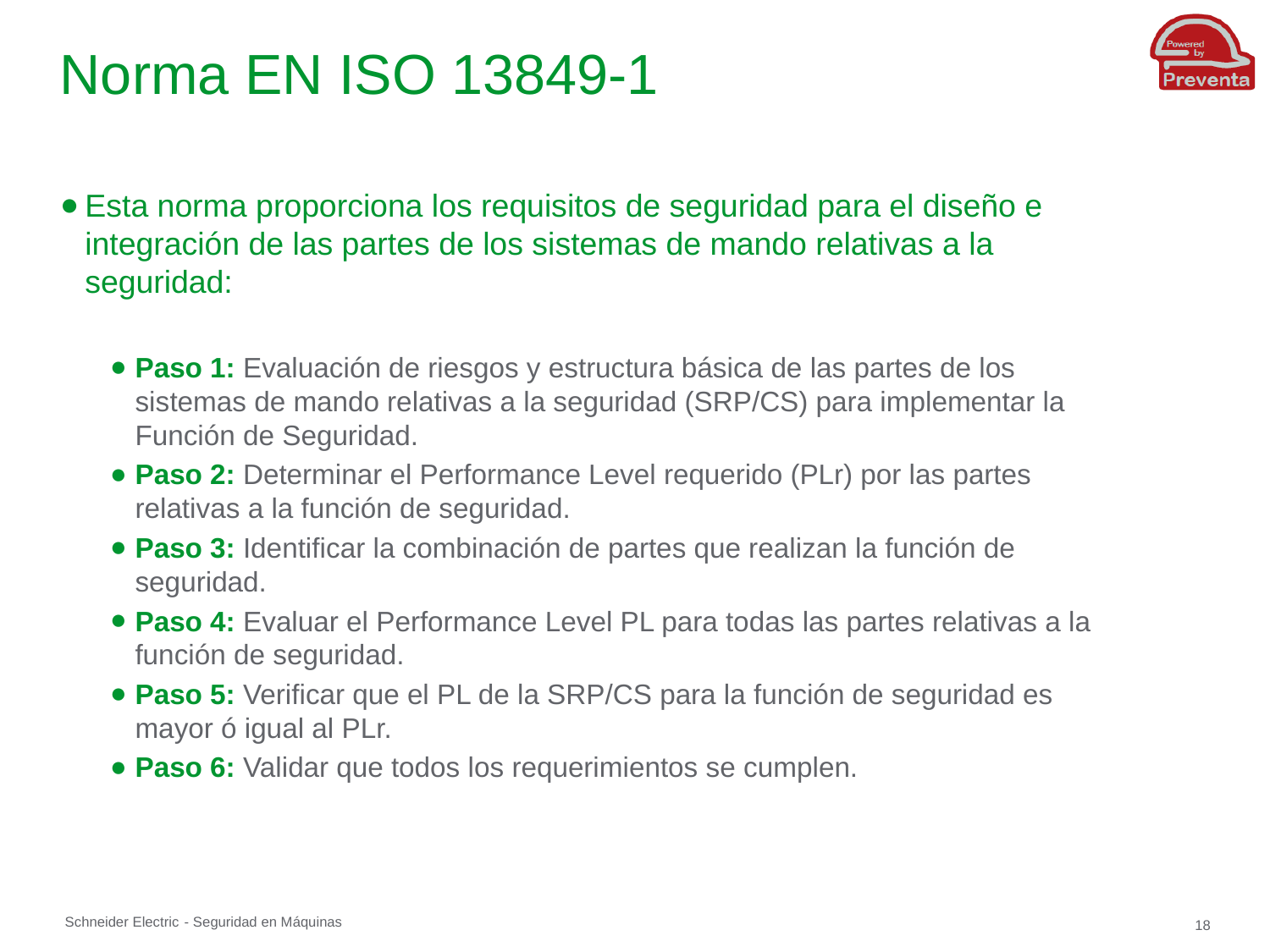

# Norma EN ISO 13849-1
Esta norma proporciona los requisitos de seguridad para el diseño e integración de las partes de los sistemas de mando relativas a la seguridad:

Paso 1: Evaluación de riesgos y estructura básica de las partes de los sistemas de mando relativas a la seguridad (SRP/CS) para implementar la Función de Seguridad.
Paso 2: Determinar el Performance Level requerido (PLr) por las partes relativas a la función de seguridad.
Paso 3: Identificar la combinación de partes que realizan la función de seguridad.
Paso 4: Evaluar el Performance Level PL para todas las partes relativas a la función de seguridad.
Paso 5: Verificar que el PL de la SRP/CS para la función de seguridad es mayor ó igual al PLr.
Paso 6: Validar que todos los requerimientos se cumplen.